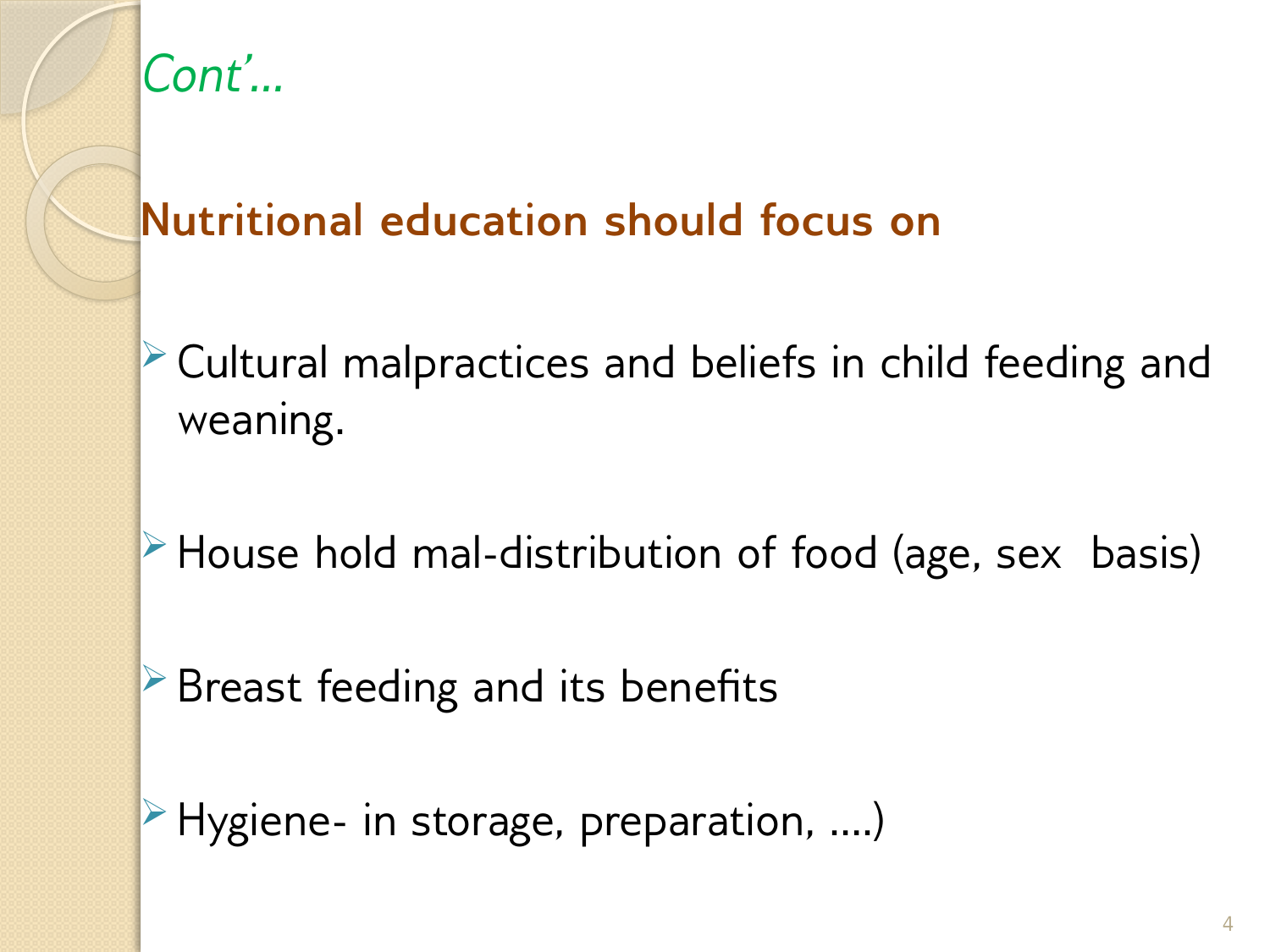

Cont’…

Nutritional education should focus on

Cultural malpractices and beliefs in child feeding and weaning.

House hold mal-distribution of food (age, sex  basis)

Breast feeding and its benefits

Hygiene- in storage, preparation, ….)
4